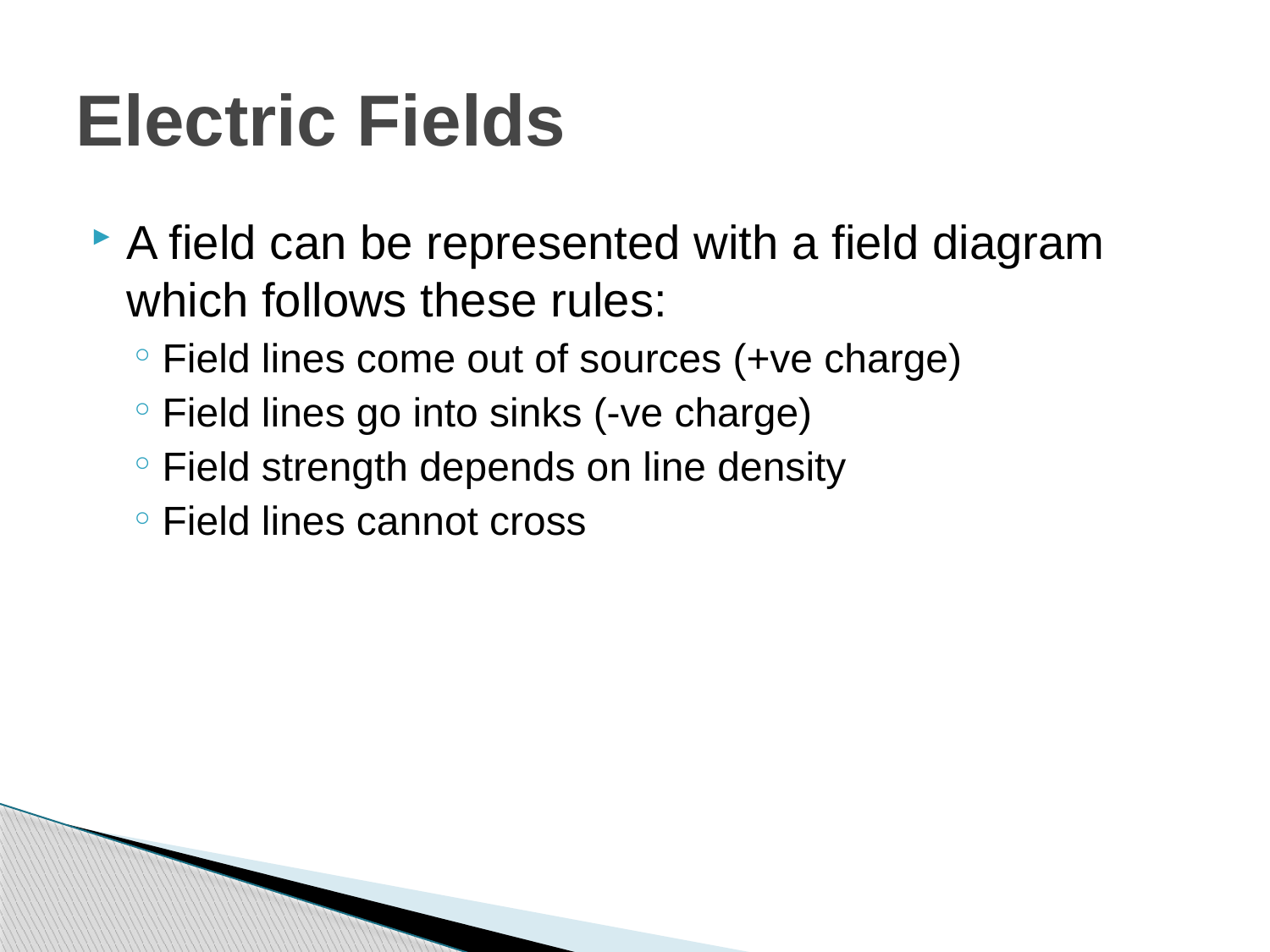

# Electric Fields
A field can be represented with a field diagram which follows these rules:
Field lines come out of sources (+ve charge)
Field lines go into sinks (-ve charge)
Field strength depends on line density
Field lines cannot cross